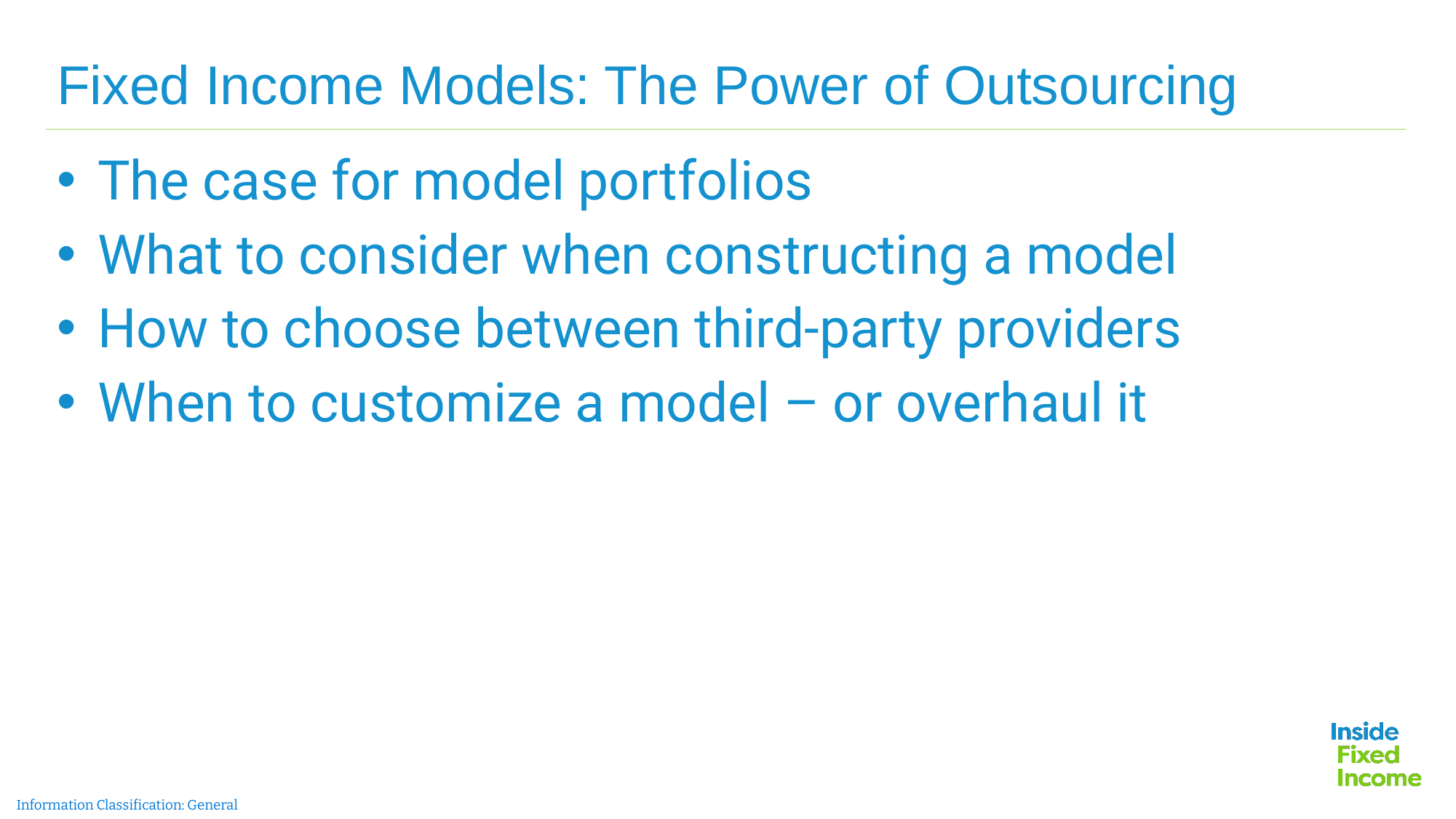

# Fixed Income Models: The Power of Outsourcing
The case for model portfolios
What to consider when constructing a model
How to choose between third-party providers
When to customize a model – or overhaul it